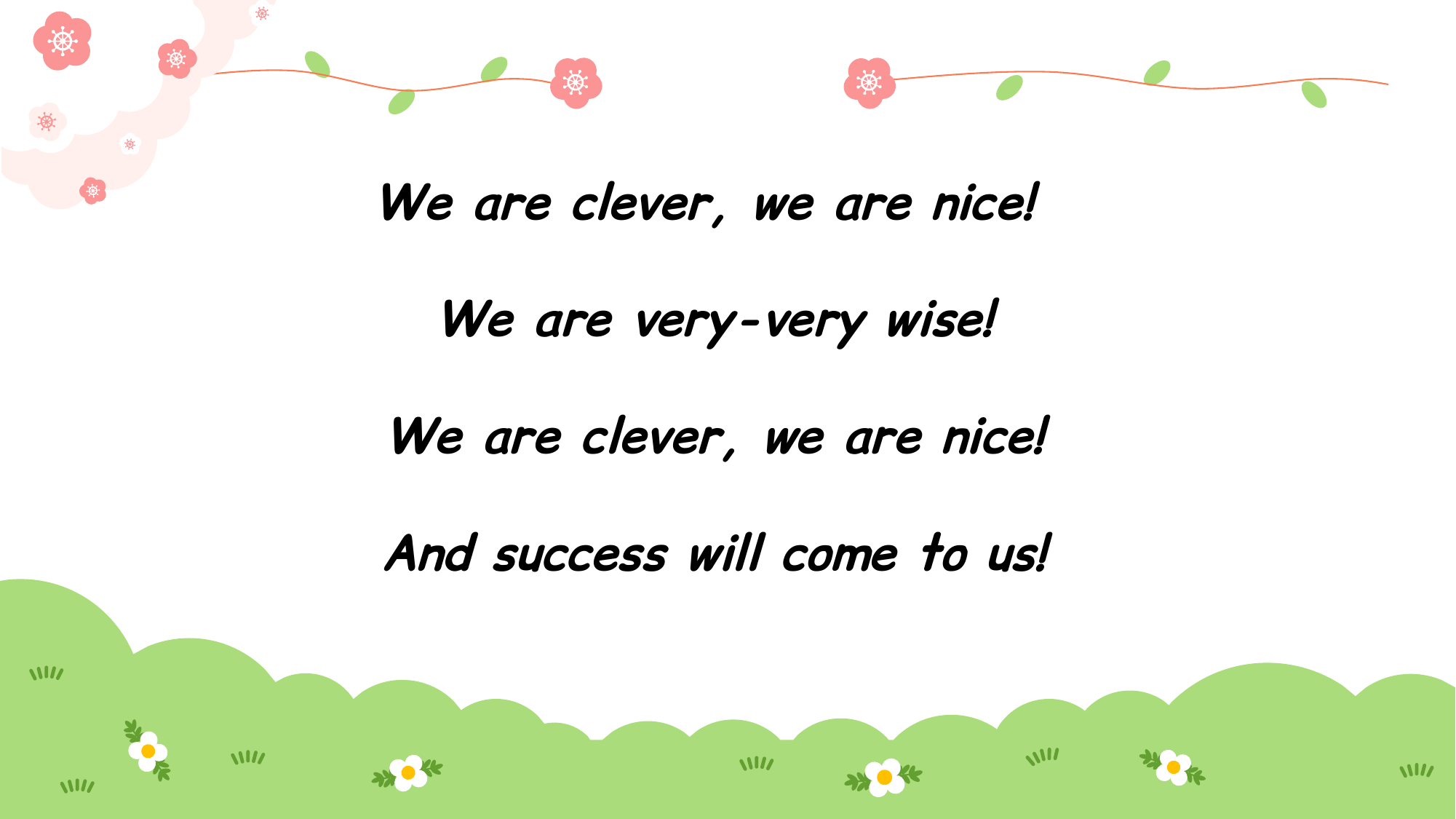

| We are clever, we are nice! We are very-very wise! We are clever, we are nice! And success will come to us! |
| --- |